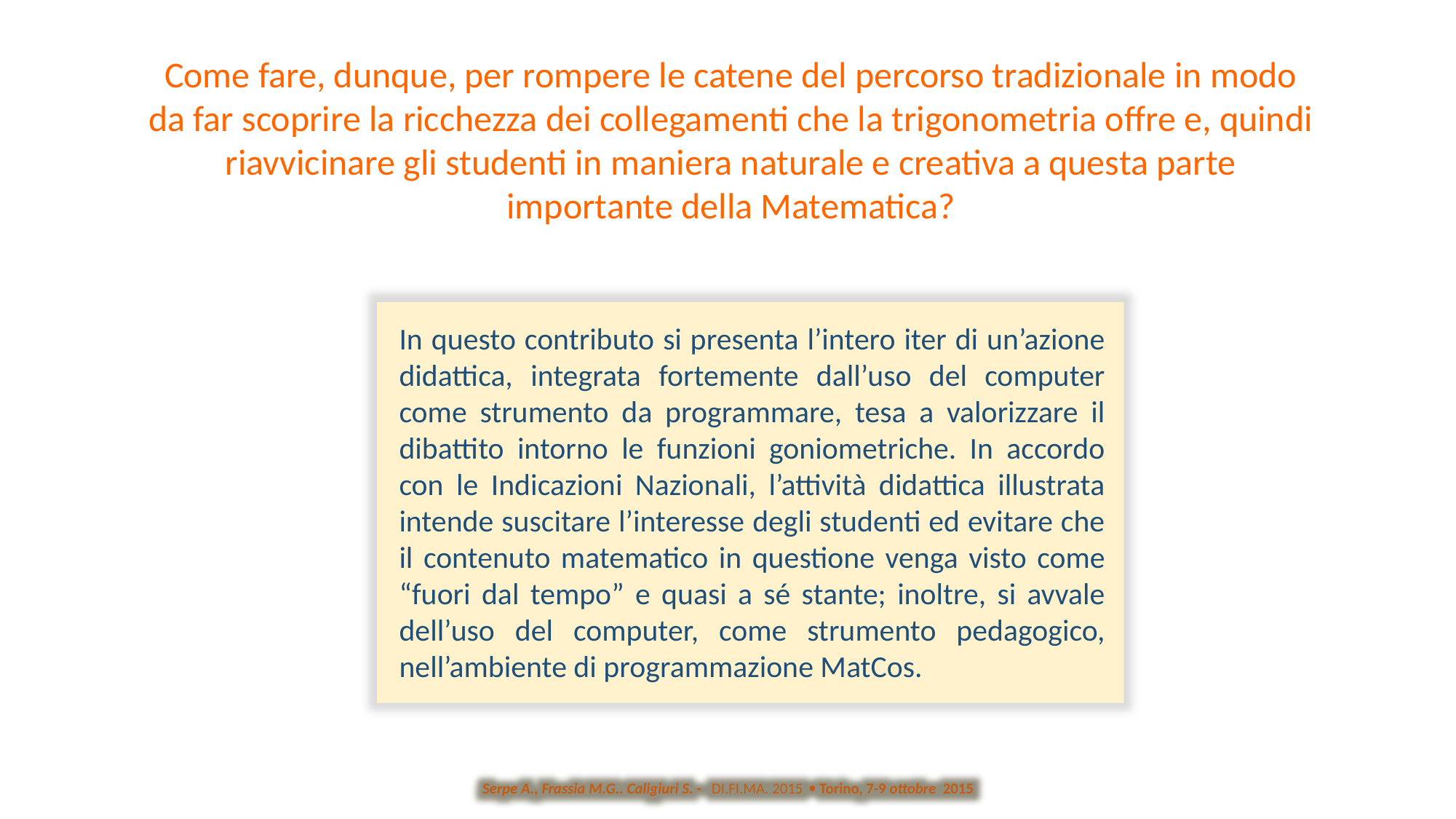

Come fare, dunque, per rompere le catene del percorso tradizionale in modo da far scoprire la ricchezza dei collegamenti che la trigonometria offre e, quindi riavvicinare gli studenti in maniera naturale e creativa a questa parte importante della Matematica?

In questo contributo si presenta l’intero iter di un’azione didattica, integrata fortemente dall’uso del computer come strumento da programmare, tesa a valorizzare il dibattito intorno le funzioni goniometriche. In accordo con le Indicazioni Nazionali, l’attività didattica illustrata intende suscitare l’interesse degli studenti ed evitare che il contenuto matematico in questione venga visto come “fuori dal tempo” e quasi a sé stante; inoltre, si avvale dell’uso del computer, come strumento pedagogico, nell’ambiente di programmazione MatCos.
Serpe A., Frassia M.G.. Caligiuri S. -   DI.FI.MA. 2015  • Torino, 7-9 ottobre  2015